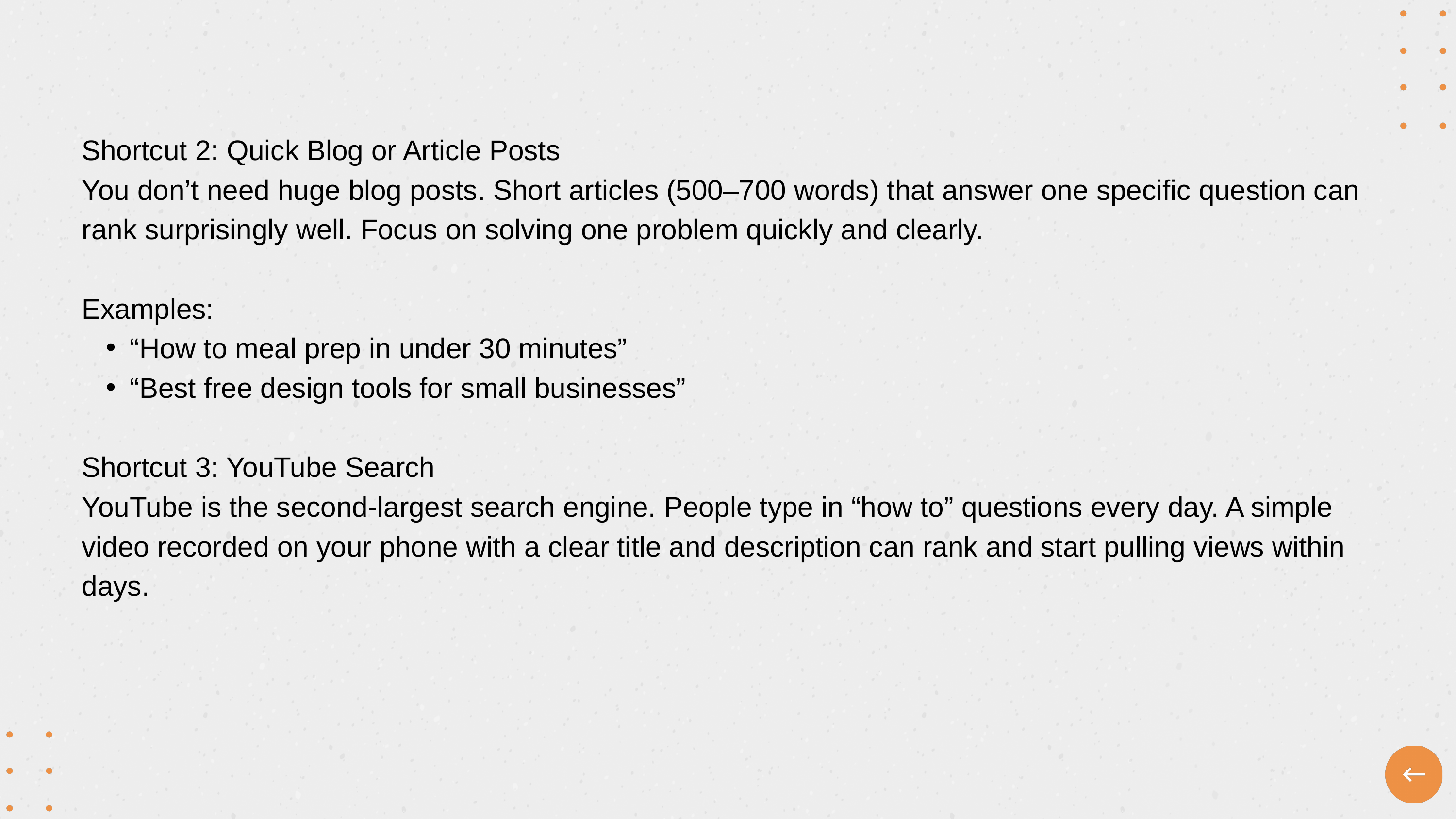

Shortcut 2: Quick Blog or Article Posts
You don’t need huge blog posts. Short articles (500–700 words) that answer one specific question can rank surprisingly well. Focus on solving one problem quickly and clearly.

Examples:
“How to meal prep in under 30 minutes”
“Best free design tools for small businesses”

Shortcut 3: YouTube Search
YouTube is the second-largest search engine. People type in “how to” questions every day. A simple video recorded on your phone with a clear title and description can rank and start pulling views within days.